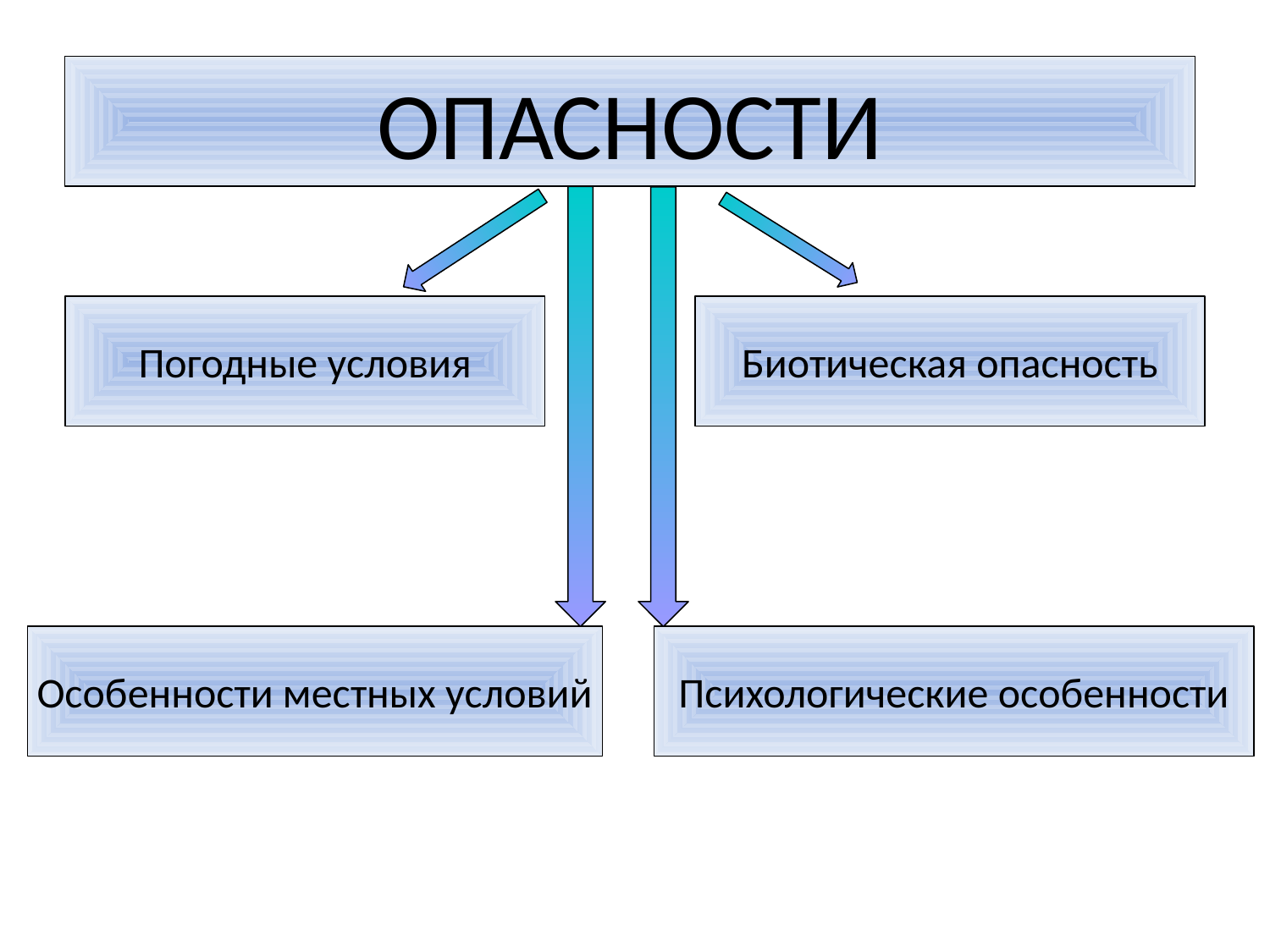

ОПАСНОСТИ

Погодные условия
Биотическая опасность

Особенности местных условий

Психологические особенности